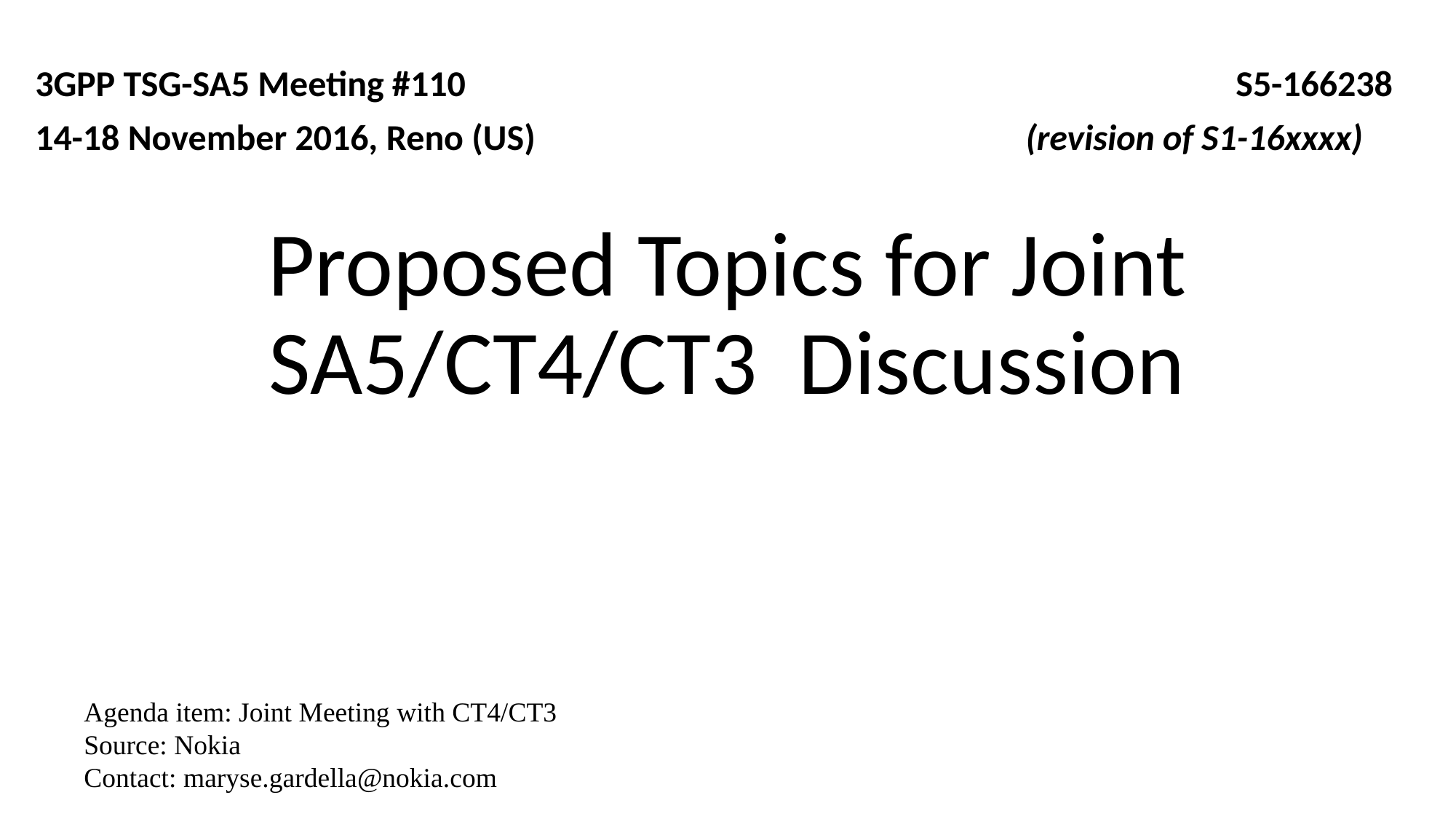

3GPP TSG-SA5 Meeting #110 							S5-166238
14-18 November 2016, Reno (US)					 (revision of S1-16xxxx)
# Proposed Topics for Joint SA5/CT4/CT3  Discussion
Agenda item: Joint Meeting with CT4/CT3
Source: Nokia
Contact: maryse.gardella@nokia.com